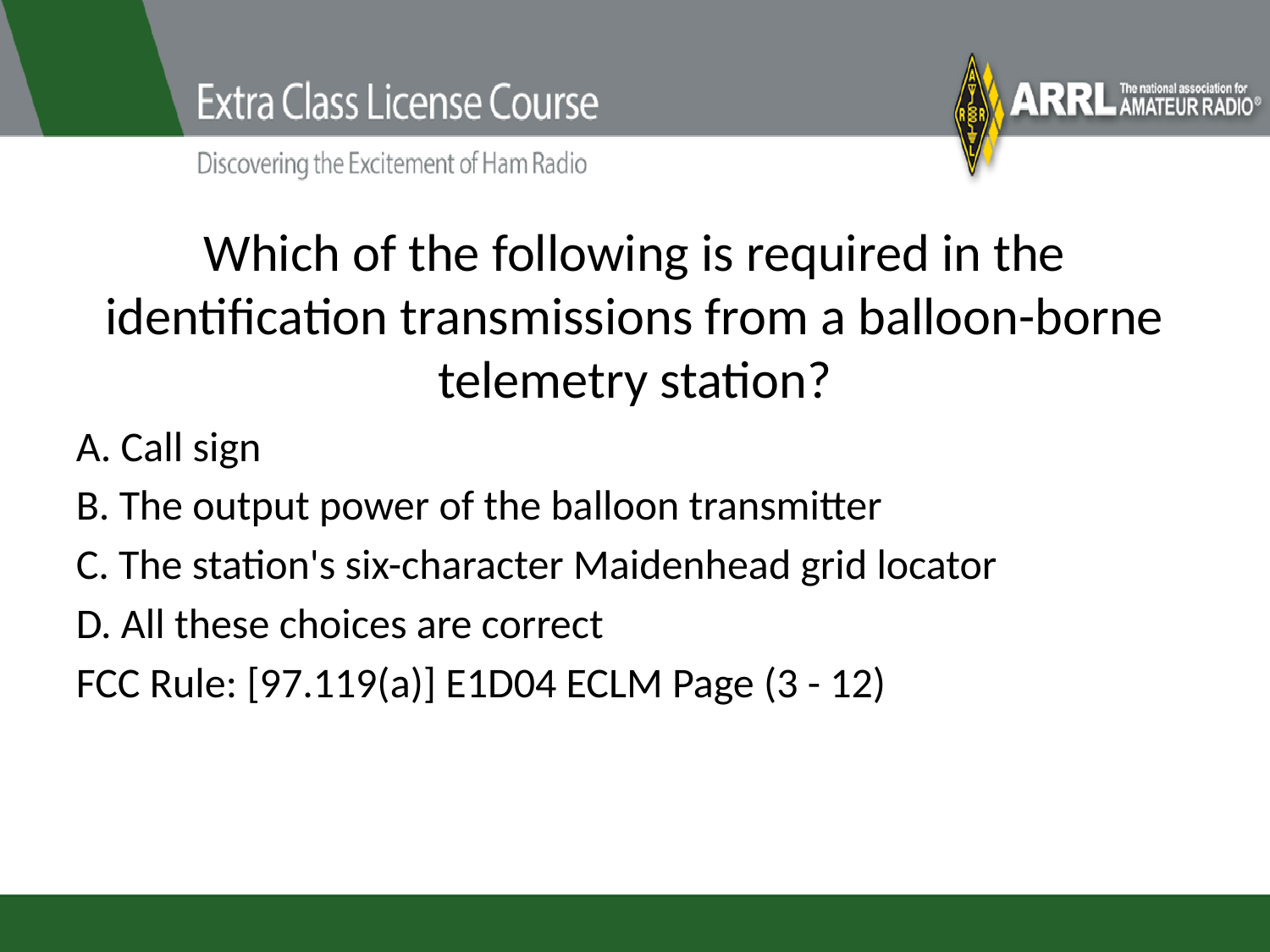

# Which of the following is required in the identification transmissions from a balloon-borne telemetry station?
A. Call sign
B. The output power of the balloon transmitter
C. The station's six-character Maidenhead grid locator
D. All these choices are correct
FCC Rule: [97.119(a)] E1D04 ECLM Page (3 - 12)